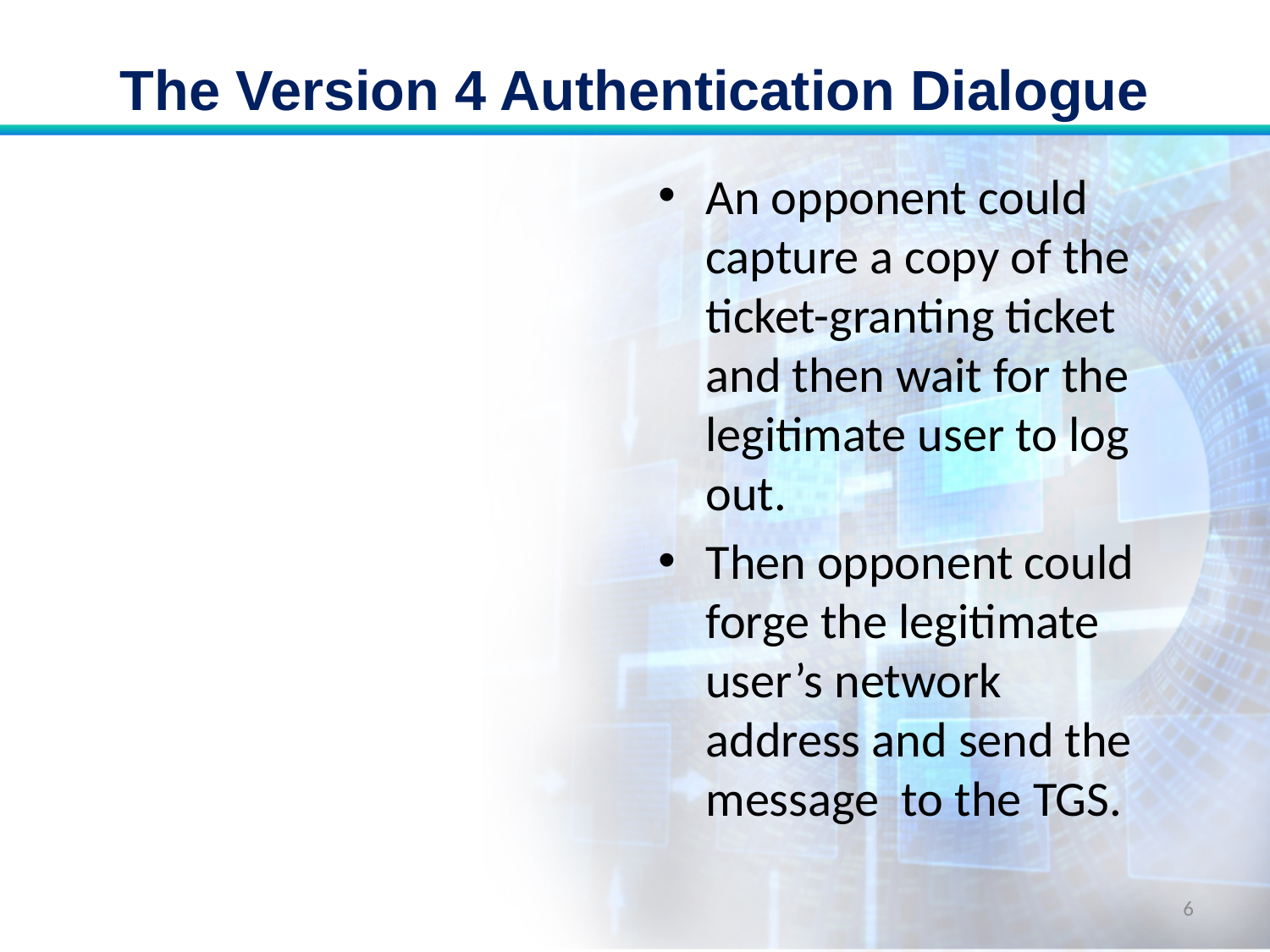

# The Version 4 Authentication Dialogue
An opponent could capture a copy of the ticket-granting ticket and then wait for the legitimate user to log out.
Then opponent could forge the legitimate user’s network address and send the message  to the TGS.
6